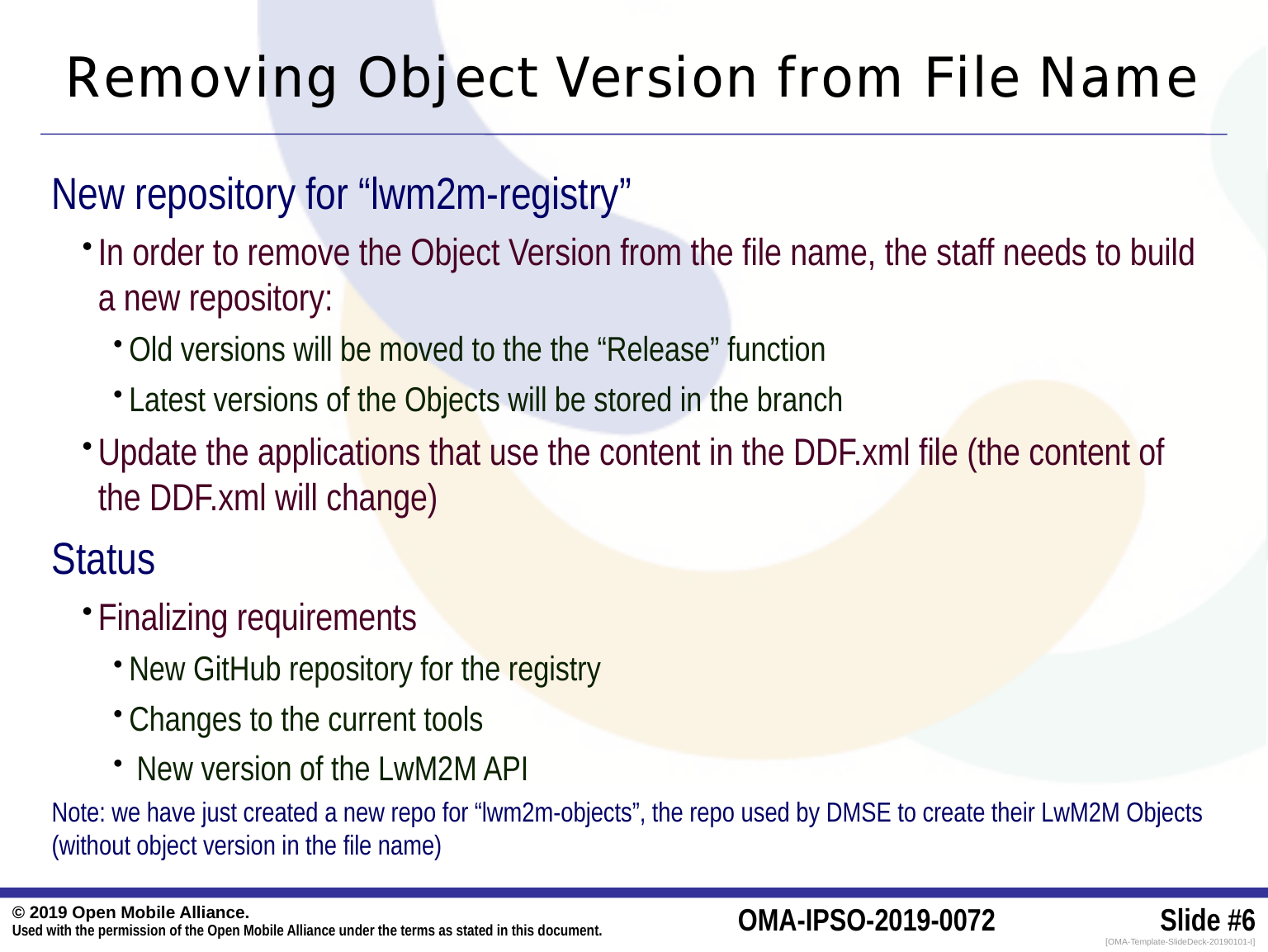

# Removing Object Version from File Name
New repository for “lwm2m-registry”
In order to remove the Object Version from the file name, the staff needs to build a new repository:
Old versions will be moved to the the “Release” function
Latest versions of the Objects will be stored in the branch
Update the applications that use the content in the DDF.xml file (the content of the DDF.xml will change)
Status
Finalizing requirements
New GitHub repository for the registry
Changes to the current tools
 New version of the LwM2M API
Note: we have just created a new repo for “lwm2m-objects”, the repo used by DMSE to create their LwM2M Objects (without object version in the file name)